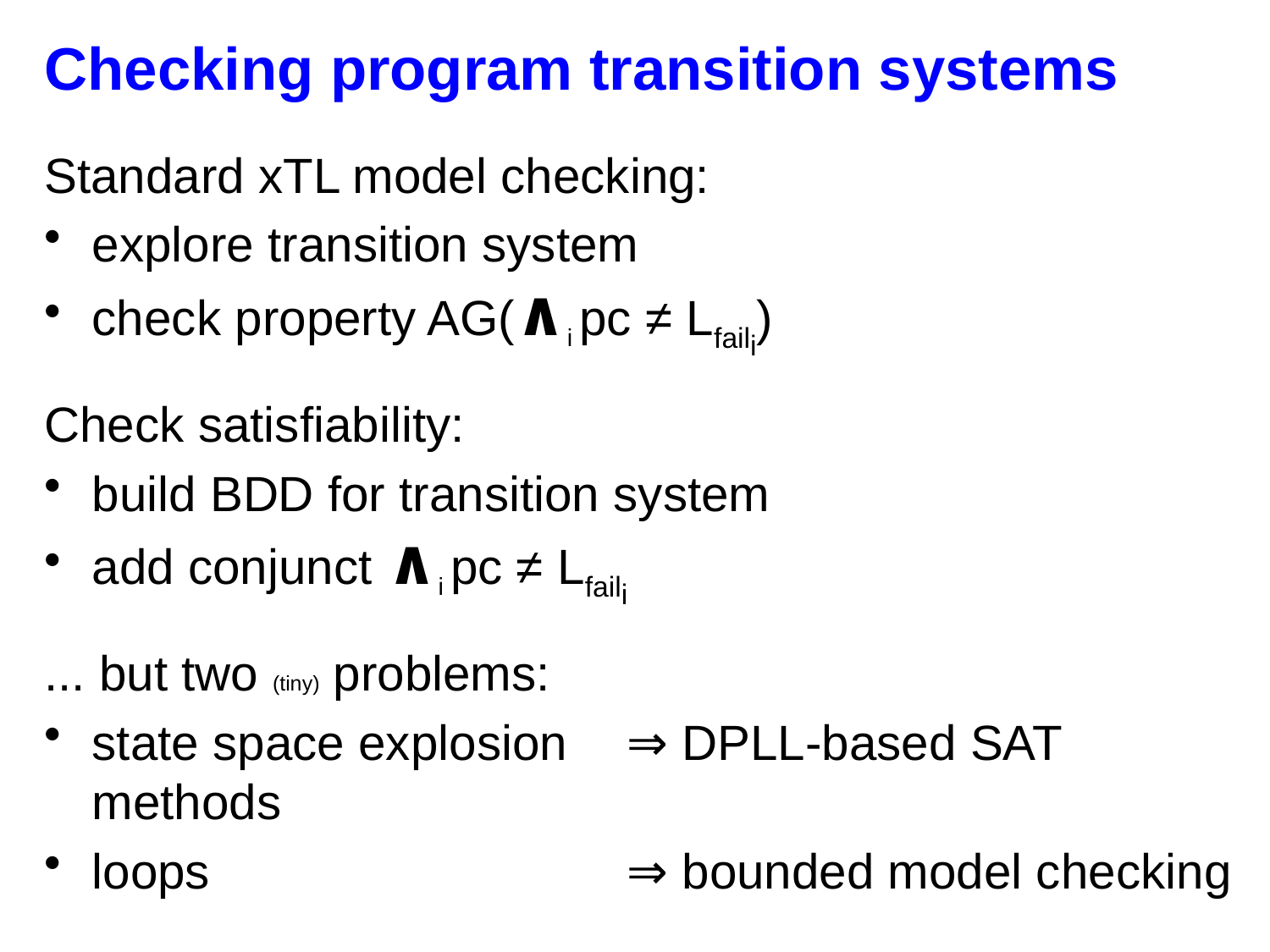

# Checking program transition systems
Standard xTL model checking:
explore transition system
check property AG(∧i pc ≠ Lfaili)
Check satisfiability:
build BDD for transition system
add conjunct ∧i pc ≠ Lfaili
... but two (tiny) problems:
state space explosion	⇒ DPLL-based SAT methods
loops 	⇒ bounded model checking